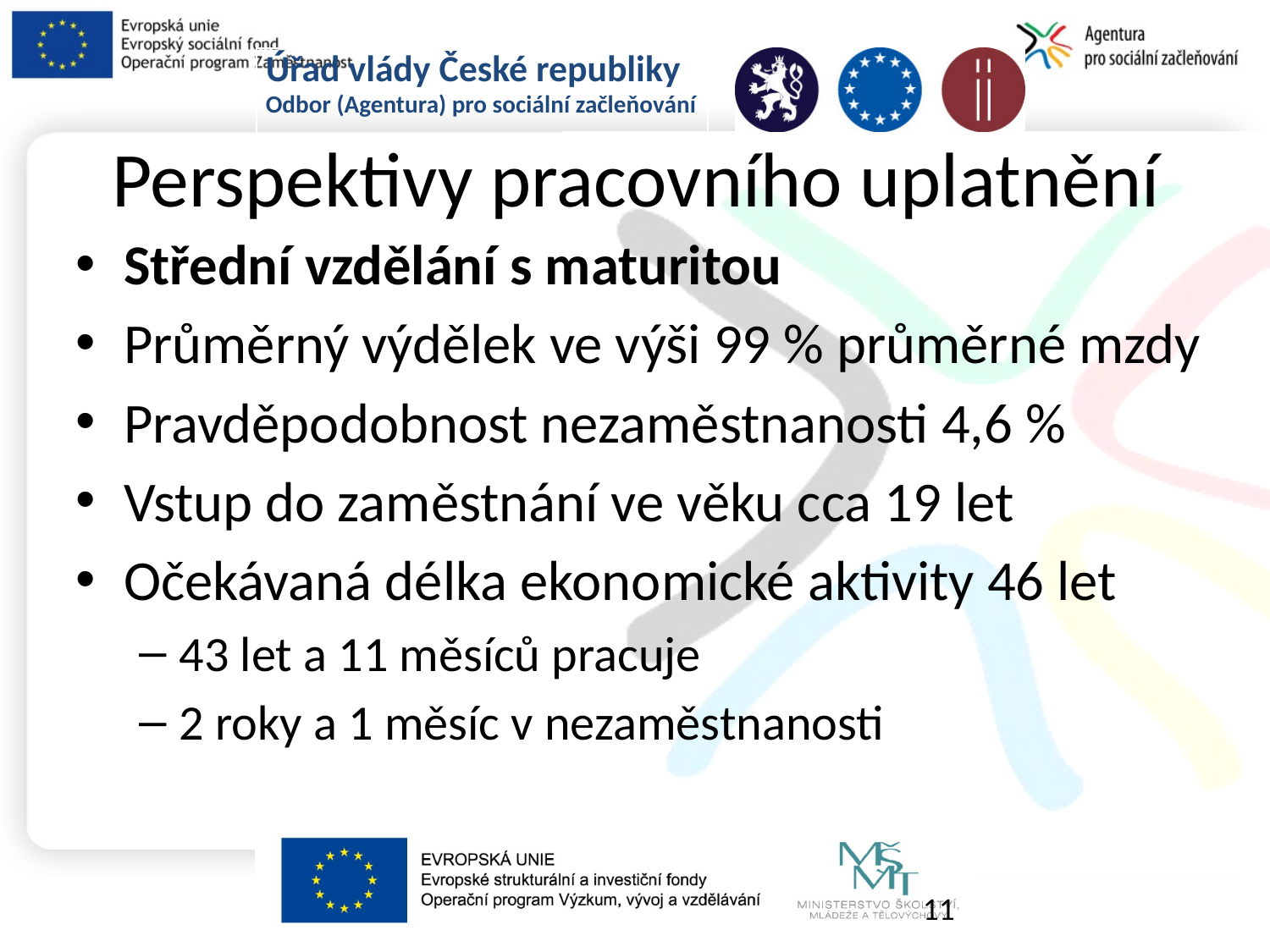

# Perspektivy pracovního uplatnění
Střední vzdělání s maturitou
Průměrný výdělek ve výši 99 % průměrné mzdy
Pravděpodobnost nezaměstnanosti 4,6 %
Vstup do zaměstnání ve věku cca 19 let
Očekávaná délka ekonomické aktivity 46 let
43 let a 11 měsíců pracuje
2 roky a 1 měsíc v nezaměstnanosti

11